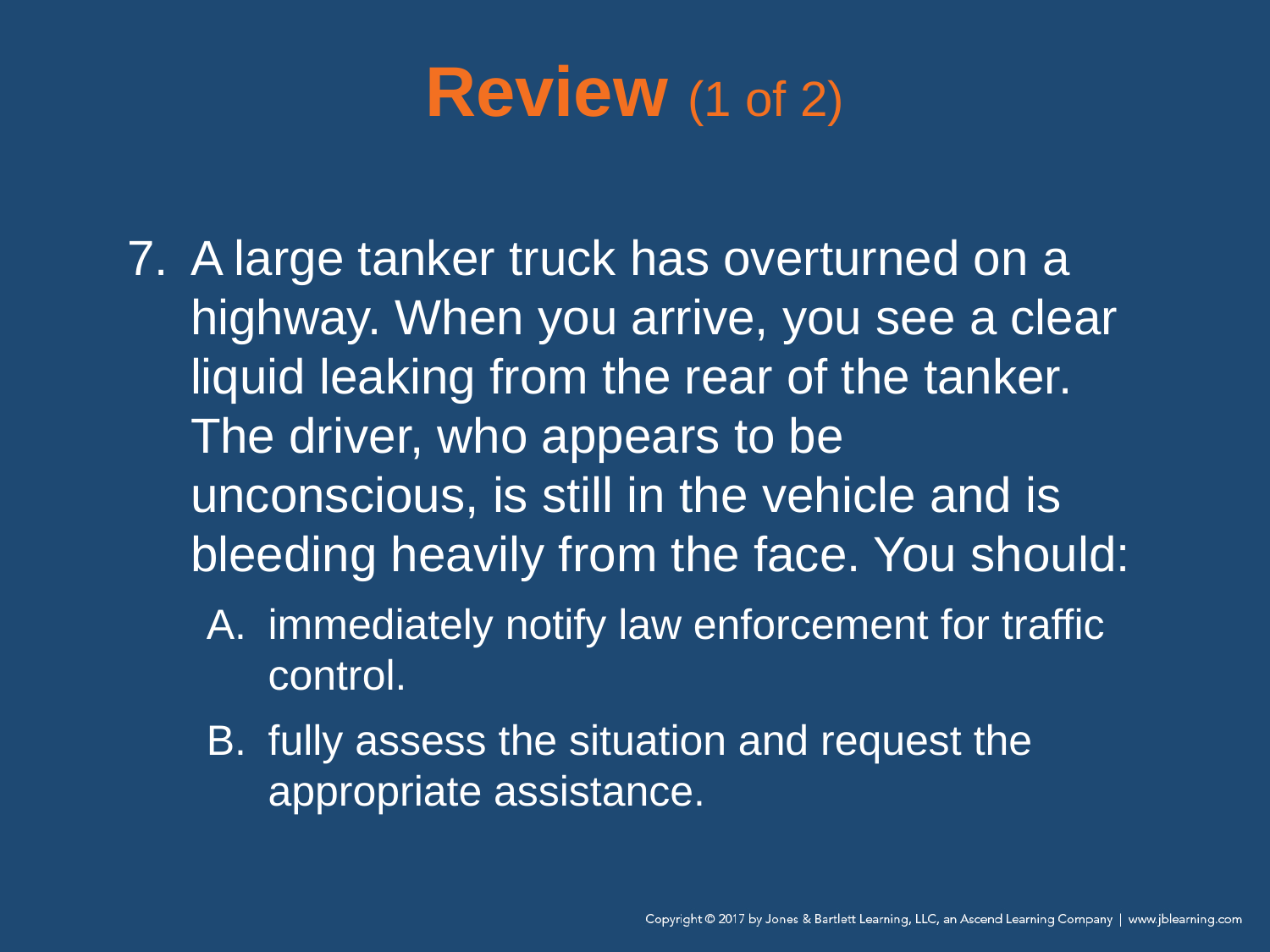

# Review (1 of 2)
A large tanker truck has overturned on a highway. When you arrive, you see a clear liquid leaking from the rear of the tanker. The driver, who appears to be unconscious, is still in the vehicle and is bleeding heavily from the face. You should:
immediately notify law enforcement for traffic control.
fully assess the situation and request the appropriate assistance.